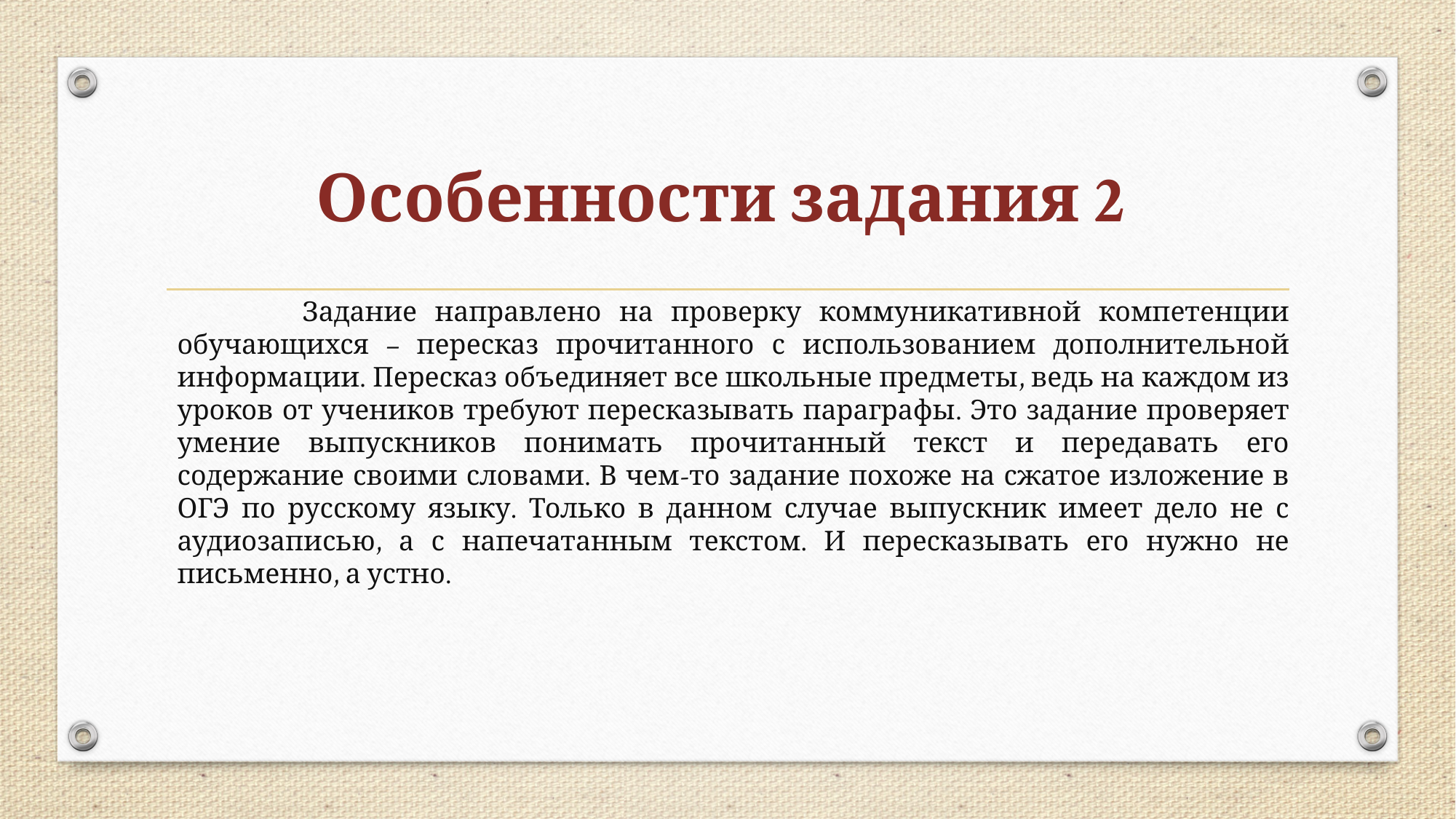

# Особенности задания 2
       Задание направлено на проверку коммуникативной компетенции обучающихся – пересказ прочитанного с использованием дополнительной информации. Пересказ объединяет все школьные предметы, ведь на каждом из уроков от учеников требуют пересказывать параграфы. Это задание проверяет умение выпускников понимать прочитанный текст и передавать его содержание своими словами. В чем-то задание похоже на сжатое изложение в ОГЭ по русскому языку. Только в данном случае выпускник имеет дело не с аудиозаписью, а с напечатанным текстом. И пересказывать его нужно не письменно, а устно.